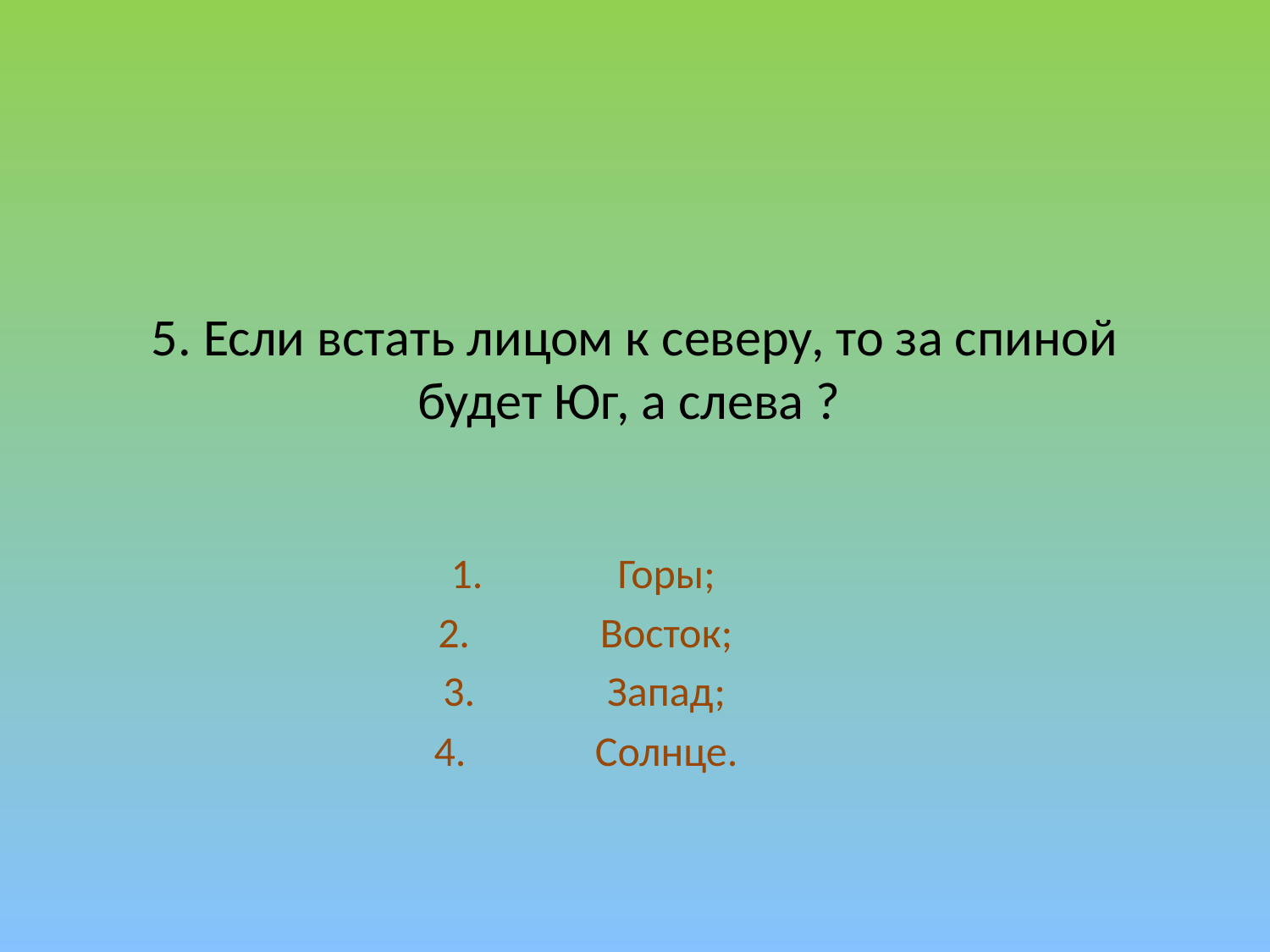

# 5. Если встать лицом к северу, то за спиной будет Юг, а слева ?
Горы;
Восток;
Запад;
Солнце.